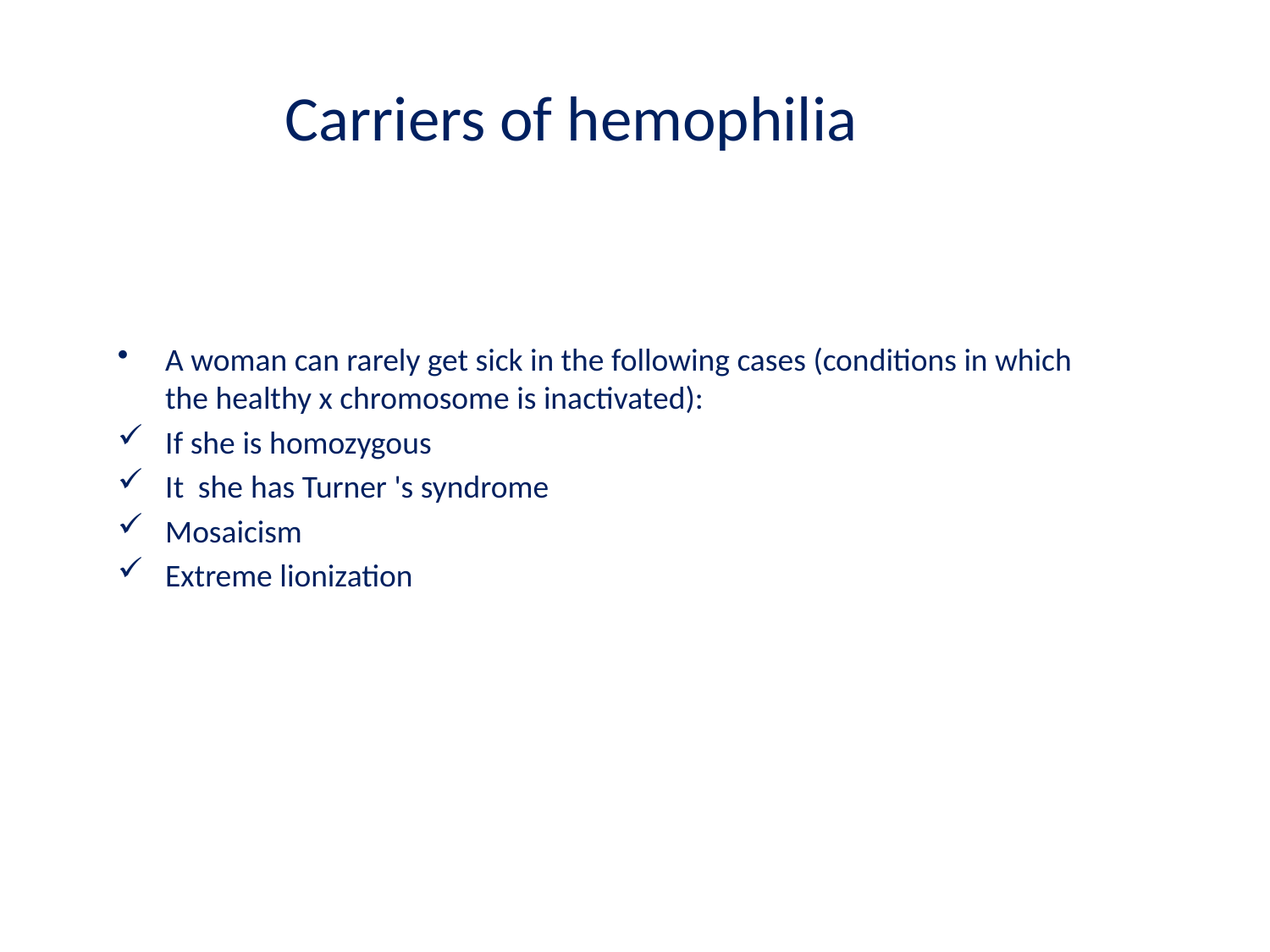

Carriers of hemophilia

A woman can rarely get sick in the following cases (conditions in which the healthy x chromosome is inactivated):
If she is homozygous
It  she has Turner 's syndrome
Mosaicism
Extreme lionization